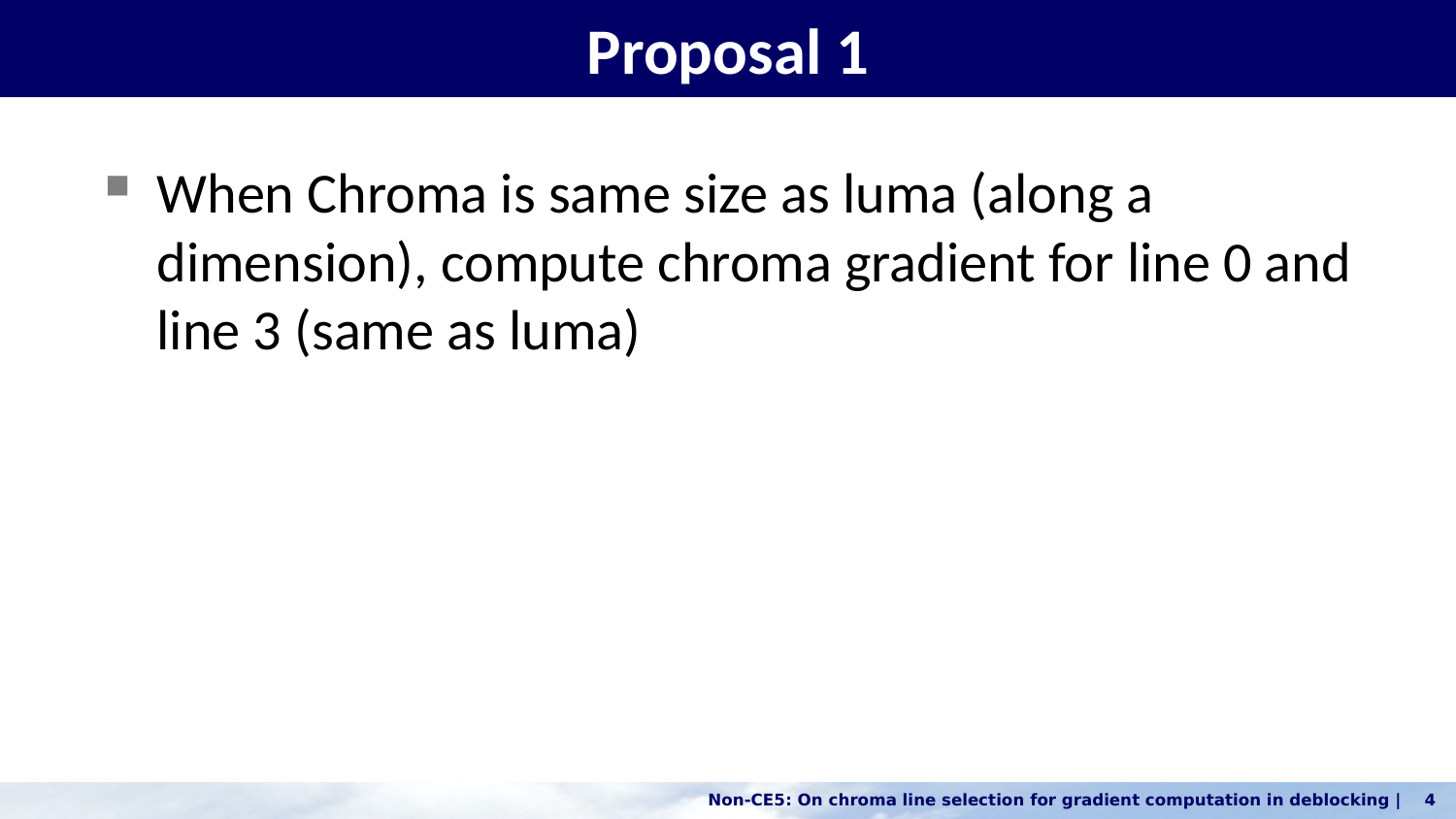

# Proposal 1
When Chroma is same size as luma (along a dimension), compute chroma gradient for line 0 and line 3 (same as luma)